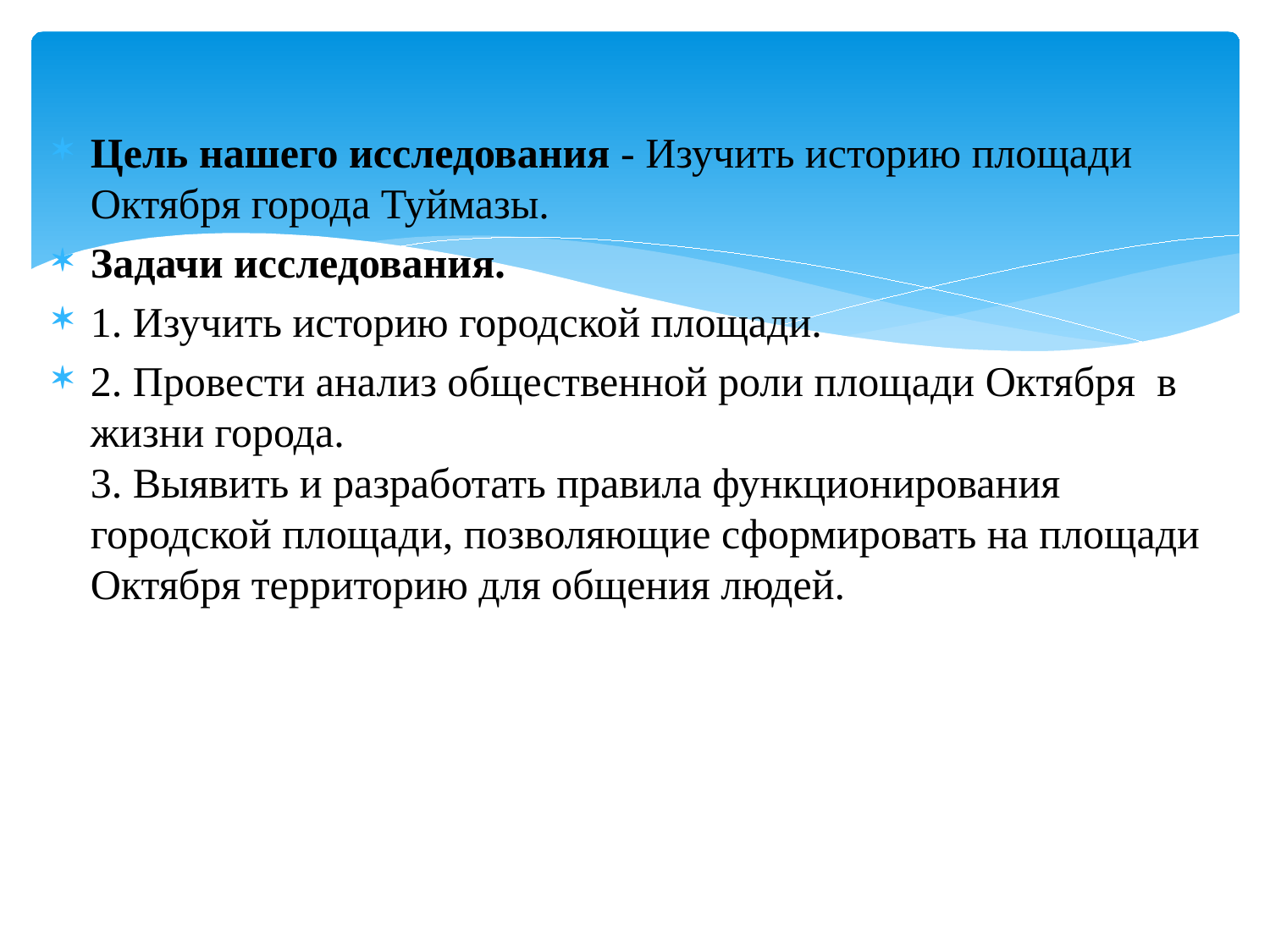

#
Цель нашего исследования - Изучить историю площади Октября города Туймазы.
Задачи исследования.
1. Изучить историю городской площади.
2. Провести анализ общественной роли площади Октября  в жизни города.
3. Выявить и разработать правила функционирования  городской площади, позволяющие сформировать на площади  Октября территорию для общения людей.